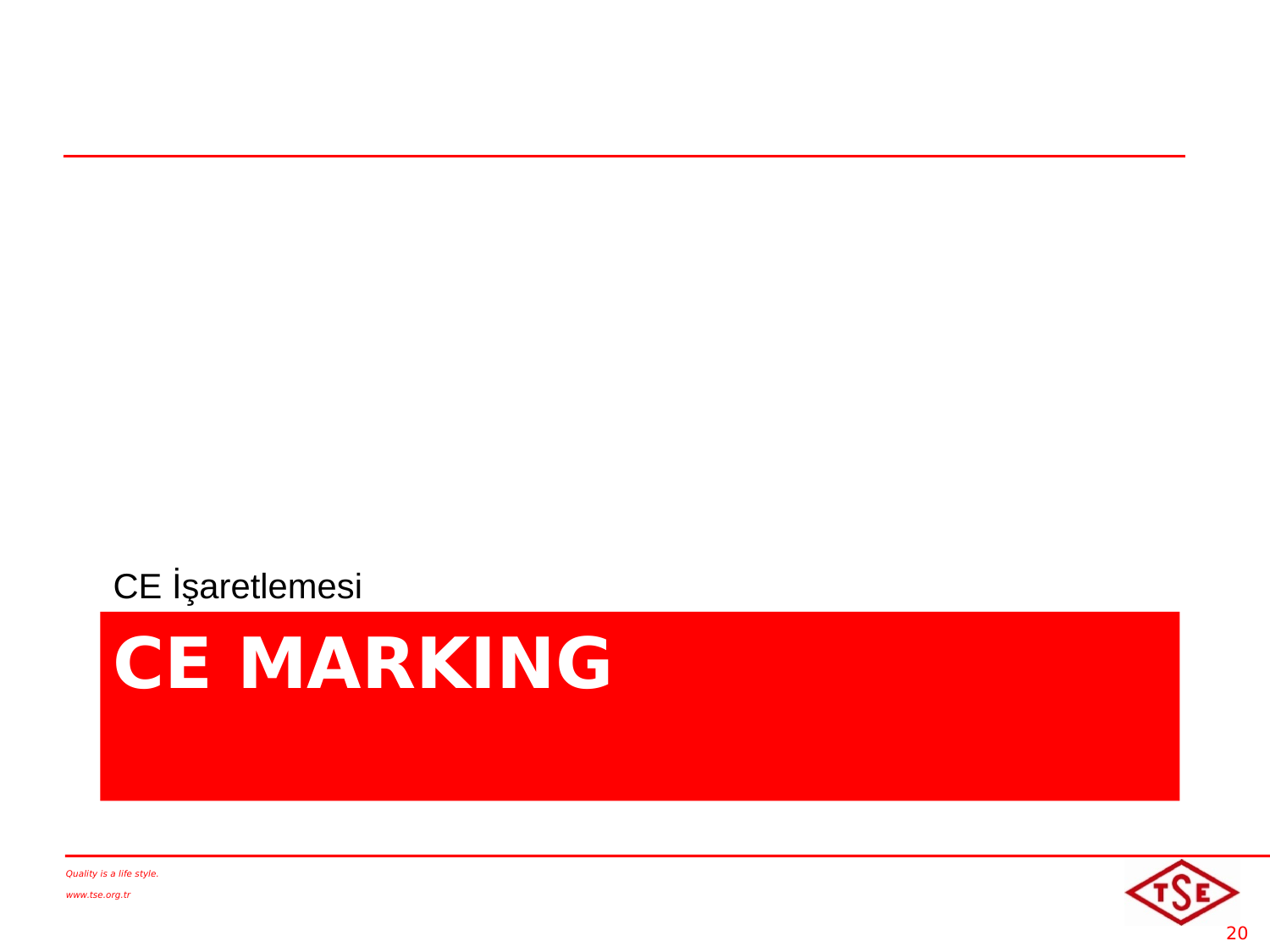

CE İşaretlemesi
# CE MARKING
Quality is a life style.

www.tse.org.tr
20